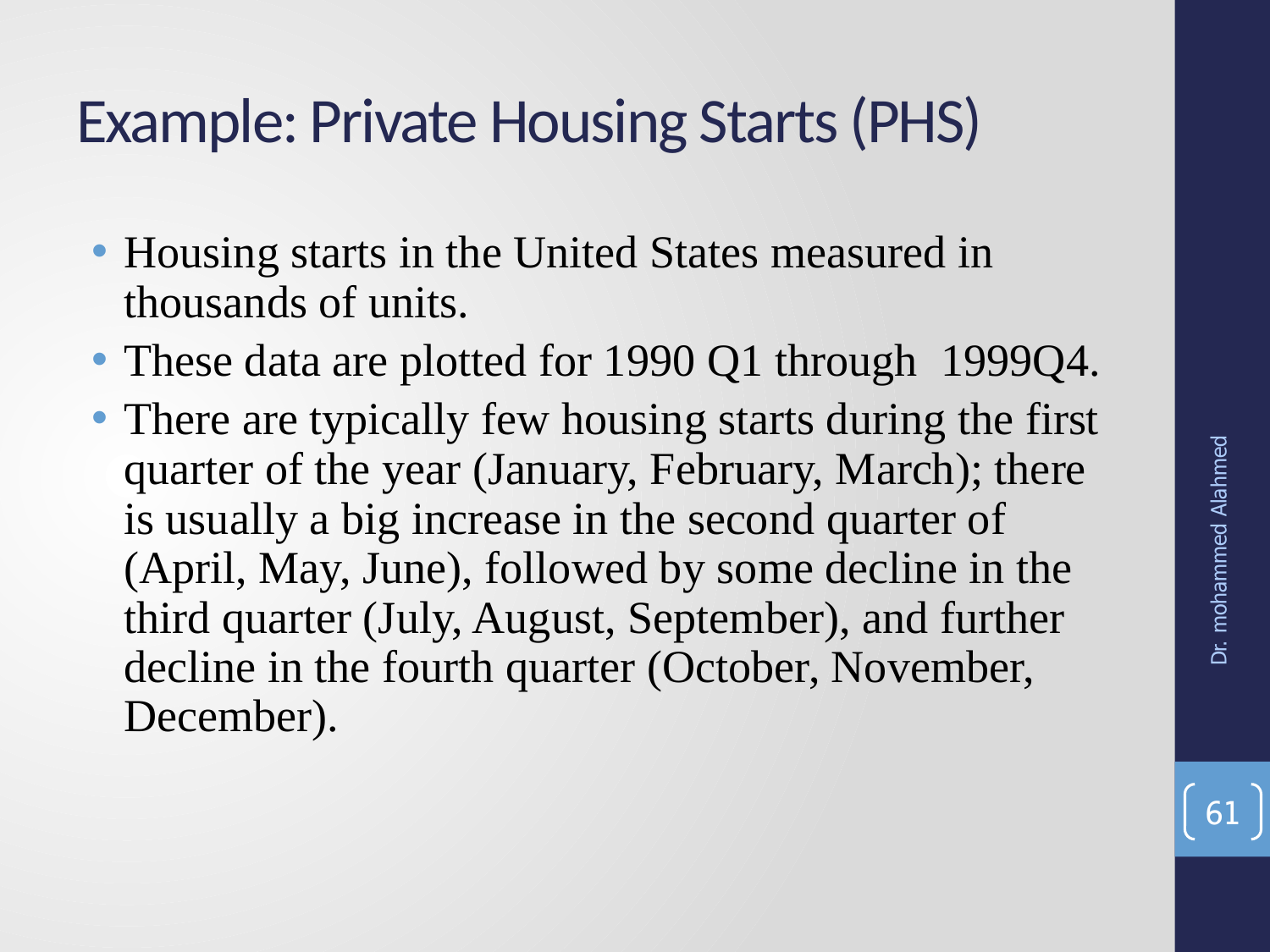

# Example: Private Housing Starts (PHS)
Housing starts in the United States measured in thousands of units.
These data are plotted for 1990 Q1 through  1999Q4.
There are typically few housing starts during the first quarter of the year (January, February, March); there is usually a big increase in the second quarter of (April, May, June), followed by some decline in the third quarter (July, August, September), and further decline in the fourth quarter (October, November, December).
Dr. mohammed Alahmed
61